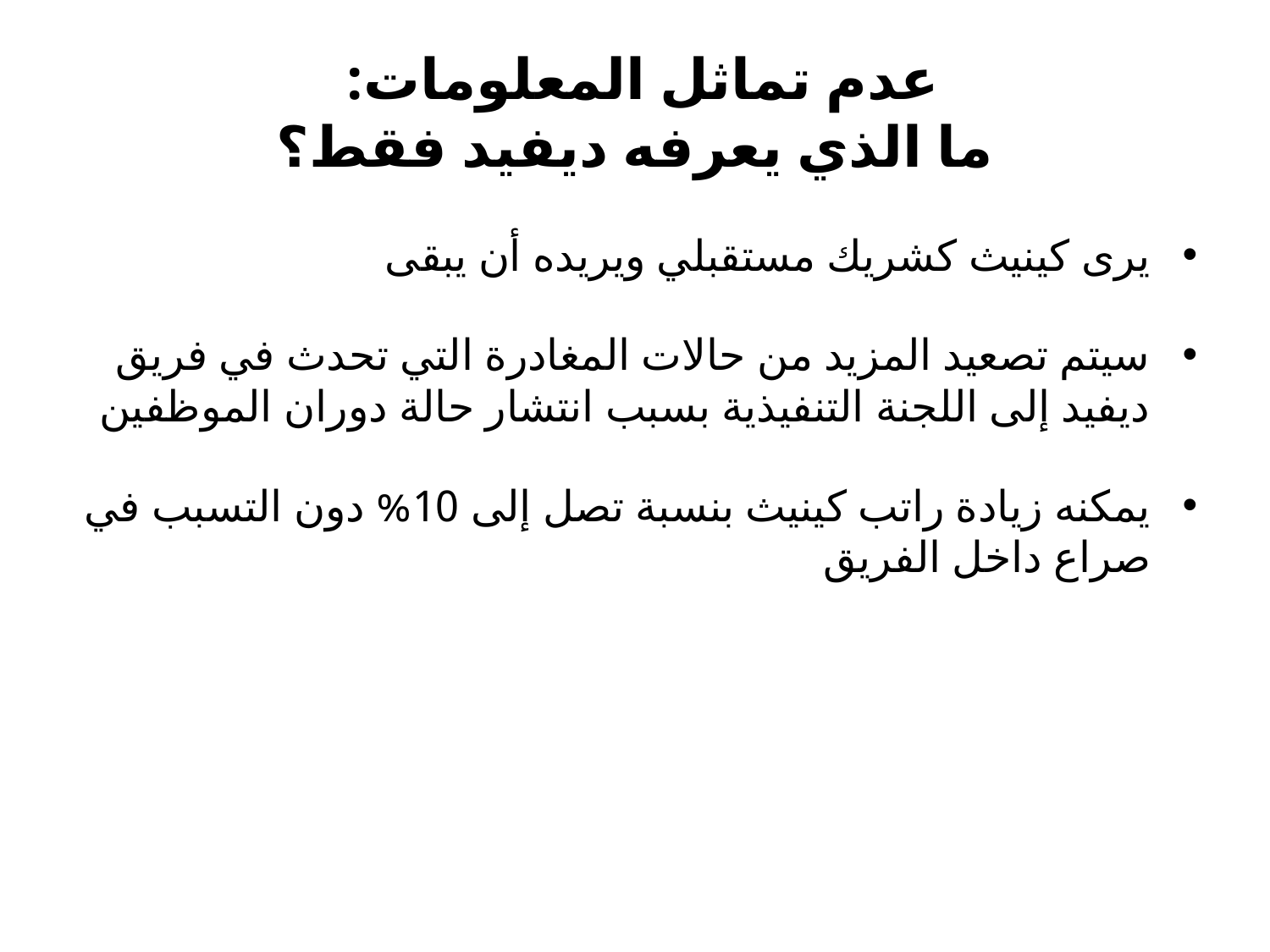

# عدم تماثل المعلومات: ما الذي يعرفه ديفيد فقط؟
يرى كينيث كشريك مستقبلي ويريده أن يبقى

سيتم تصعيد المزيد من حالات المغادرة التي تحدث في فريق ديفيد إلى اللجنة التنفيذية بسبب انتشار حالة دوران الموظفين

يمكنه زيادة راتب كينيث بنسبة تصل إلى 10% دون التسبب في صراع داخل الفريق

لديه سلطة اتخاذ القرار، ولكن زيادة الراتب بنسبة تزيد عن 20% أو الترقية المبكرة سيكون من الصعب تبريرها للشركاء الآخرين

لا يعتقد أن أحدًا من المساعدين قد يحصل على عرض خارجي في هذا الوضع الاقتصادي، ويشك في العروض الكاذبة